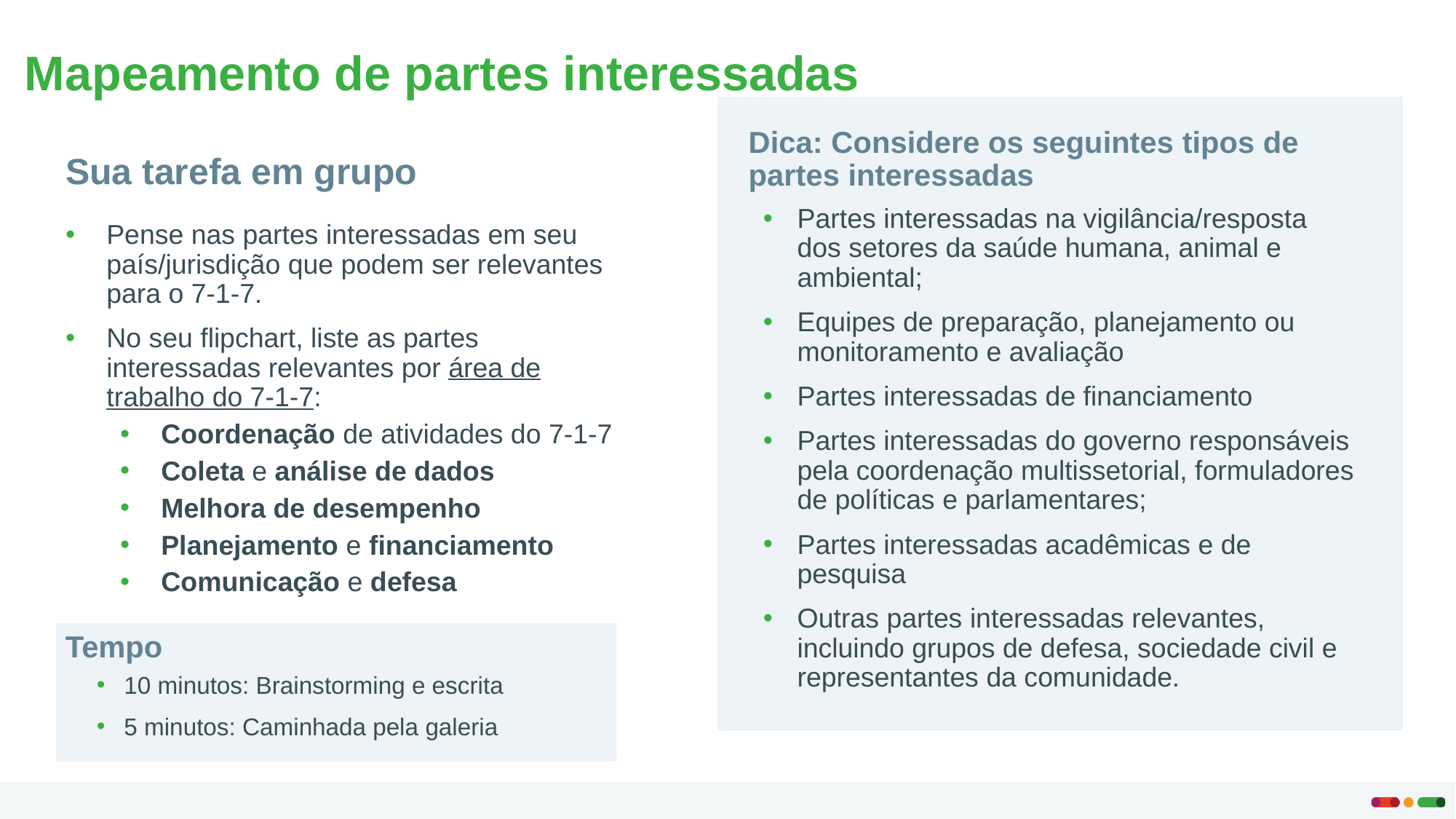

# Mapeamento de partes interessadas

Dica: Considere os seguintes tipos de partes interessadas
Sua tarefa em grupo
Partes interessadas na vigilância/resposta dos setores da saúde humana, animal e ambiental;
Equipes de preparação, planejamento ou monitoramento e avaliação
Partes interessadas de financiamento
Partes interessadas do governo responsáveis pela coordenação multissetorial, formuladores de políticas e parlamentares;
Partes interessadas acadêmicas e de pesquisa
Outras partes interessadas relevantes, incluindo grupos de defesa, sociedade civil e representantes da comunidade.
Pense nas partes interessadas em seu país/jurisdição que podem ser relevantes para o 7-1-7.
No seu flipchart, liste as partes interessadas relevantes por área de trabalho do 7-1-7:
Coordenação de atividades do 7-1-7
Coleta e análise de dados
Melhora de desempenho
Planejamento e financiamento
Comunicação e defesa

Tempo
10 minutos: Brainstorming e escrita
5 minutos: Caminhada pela galeria